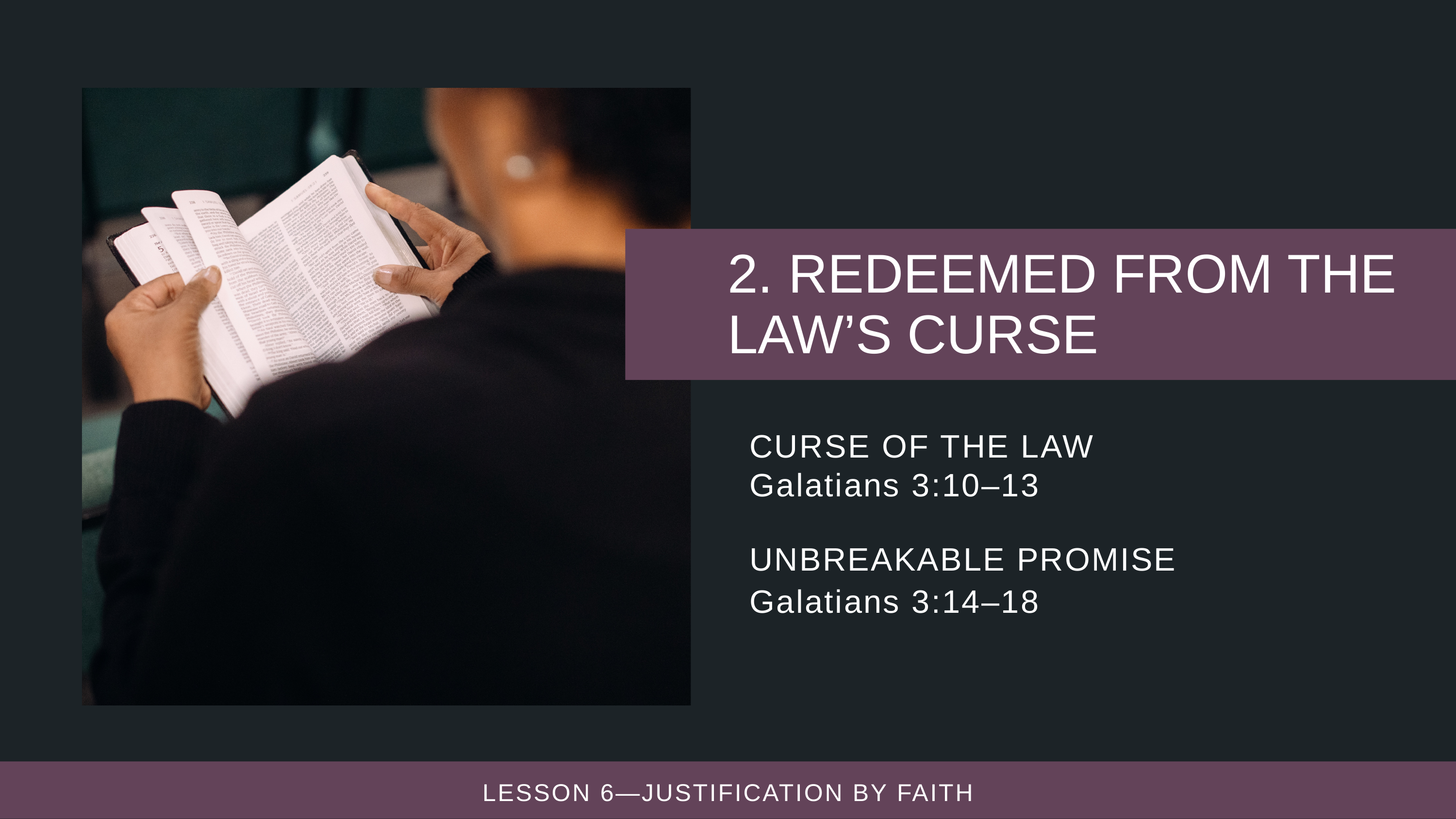

CURSE OF THE LAW
Galatians 3:10–13
UNBREAKABLE PROMISE
Galatians 3:14–18